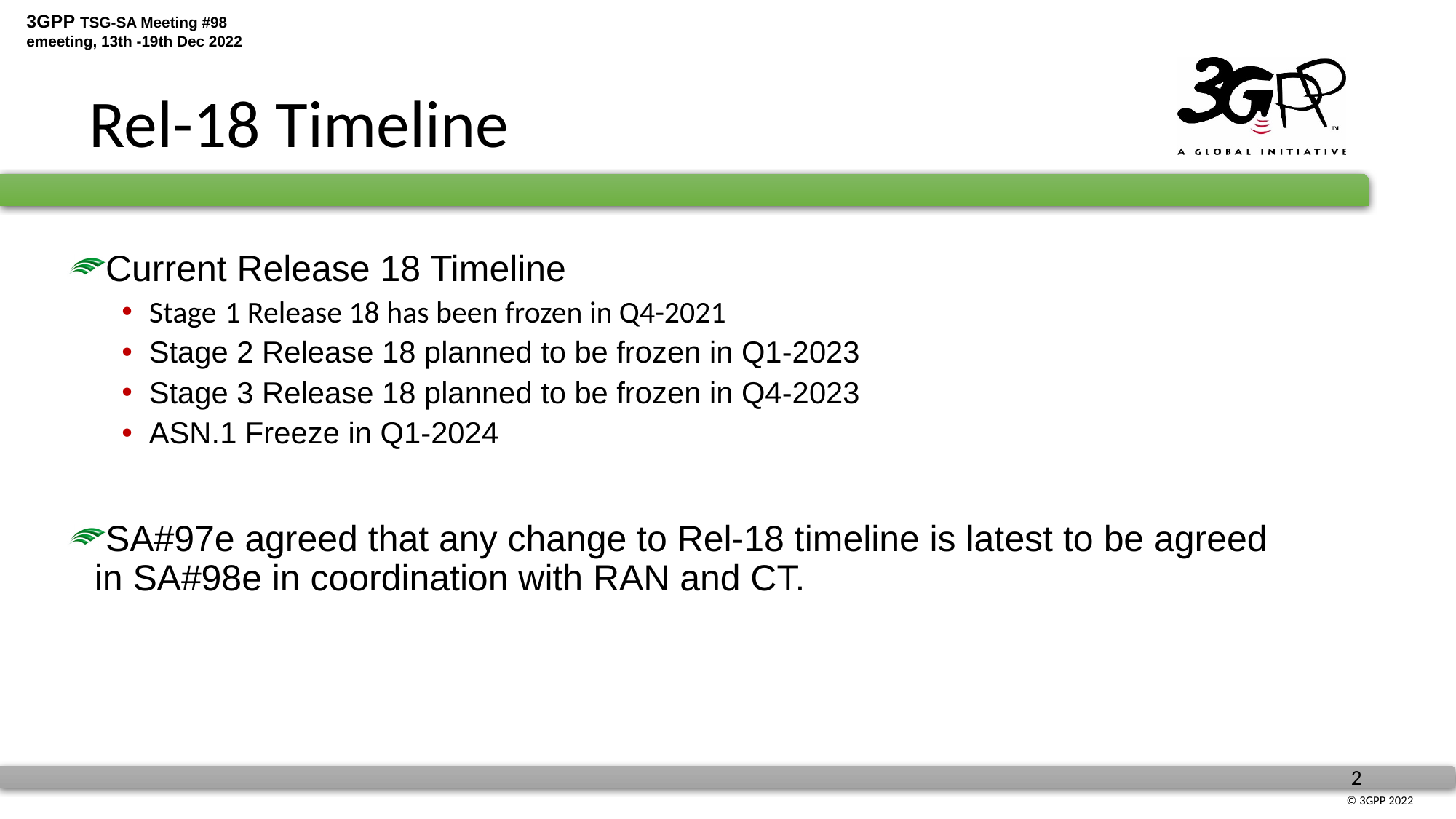

# Rel-18 Timeline

Current Release 18 Timeline
Stage 1 Release 18 has been frozen in Q4-2021
Stage 2 Release 18 planned to be frozen in Q1-2023
Stage 3 Release 18 planned to be frozen in Q4-2023
ASN.1 Freeze in Q1-2024

SA#97e agreed that any change to Rel-18 timeline is latest to be agreed in SA#98e in coordination with RAN and CT.